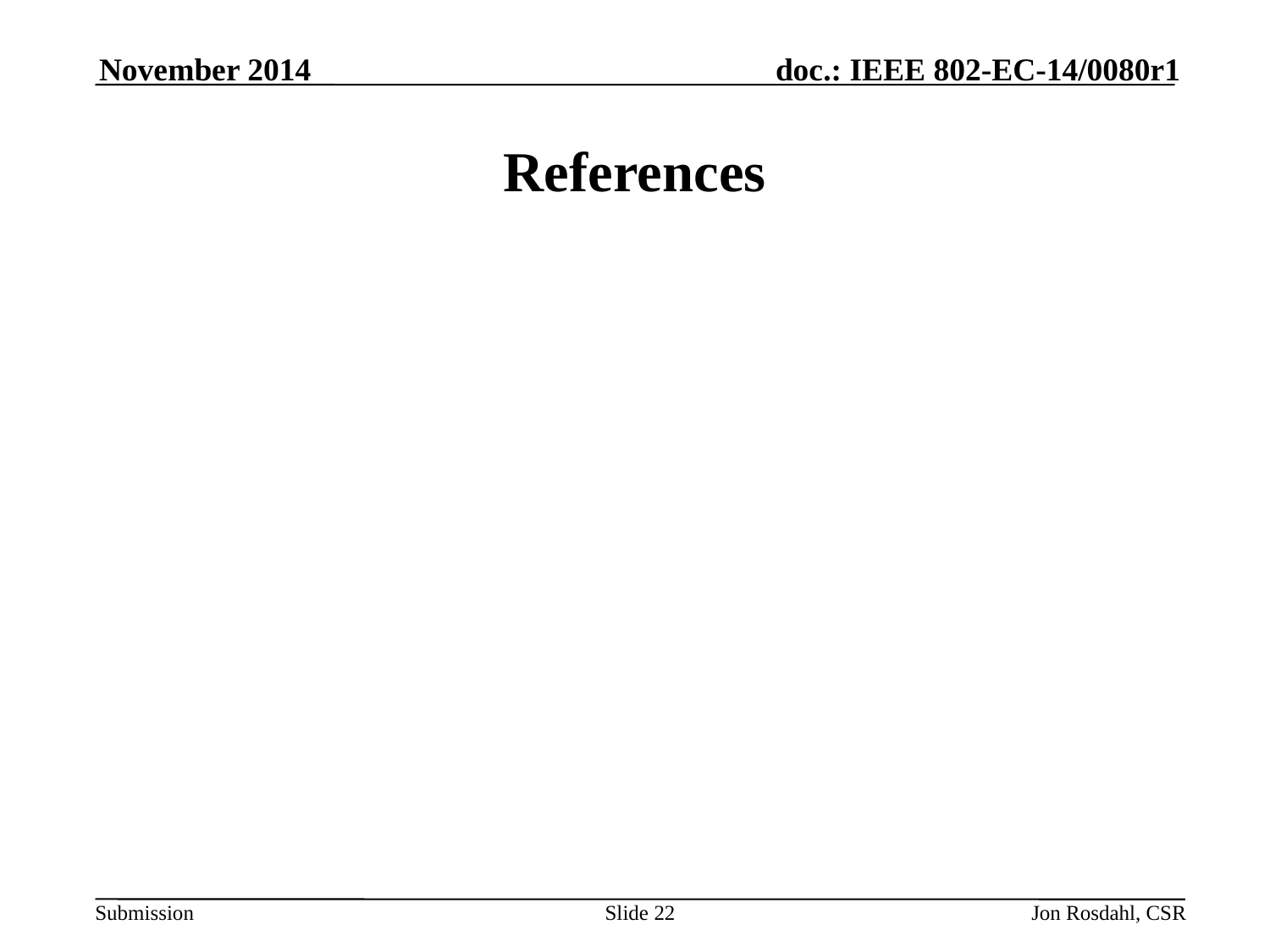

November 2014
# References

Slide 22
Jon Rosdahl, CSR